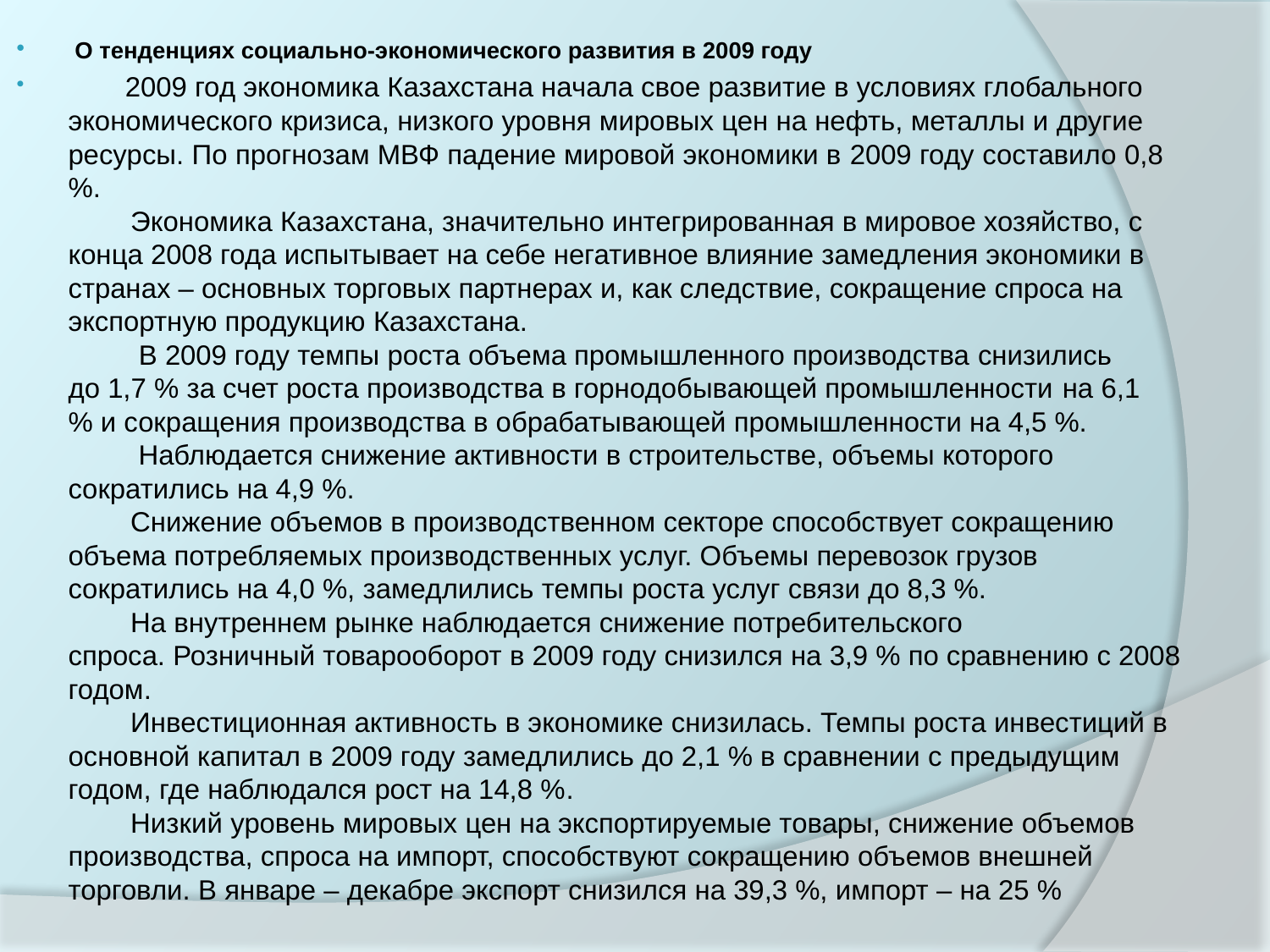

О тенденциях социально-экономического развития в 2009 году
         2009 год экономика Казахстана начала свое развитие в условиях глобального экономического кризиса, низкого уровня мировых цен на нефть, металлы и другие ресурсы. По прогнозам МВФ падение мировой экономики в 2009 году составило 0,8 %.
        Экономика Казахстана, значительно интегрированная в мировое хозяйство, с конца 2008 года испытывает на себе негативное влияние замедления экономики в странах – основных торговых партнерах и, как следствие, сокращение спроса на экспортную продукцию Казахстана. 
         В 2009 году темпы роста объема промышленного производства снизились до 1,7 % за счет роста производства в горнодобывающей промышленности на 6,1 % и сокращения производства в обрабатывающей промышленности на 4,5 %.
         Наблюдается снижение активности в строительстве, объемы которого сократились на 4,9 %.
        Снижение объемов в производственном секторе способствует сокращению объема потребляемых производственных услуг. Объемы перевозок грузов сократились на 4,0 %, замедлились темпы роста услуг связи до 8,3 %.
        На внутреннем рынке наблюдается снижение потребительского спроса. Розничный товарооборот в 2009 году снизился на 3,9 % по сравнению с 2008 годом. 
        Инвестиционная активность в экономике снизилась. Темпы роста инвестиций в основной капитал в 2009 году замедлились до 2,1 % в сравнении с предыдущим годом, где наблюдался рост на 14,8 %.
        Низкий уровень мировых цен на экспортируемые товары, снижение объемов производства, спроса на импорт, способствуют сокращению объемов внешней торговли. В январе – декабре экспорт снизился на 39,3 %, импорт – на 25 %